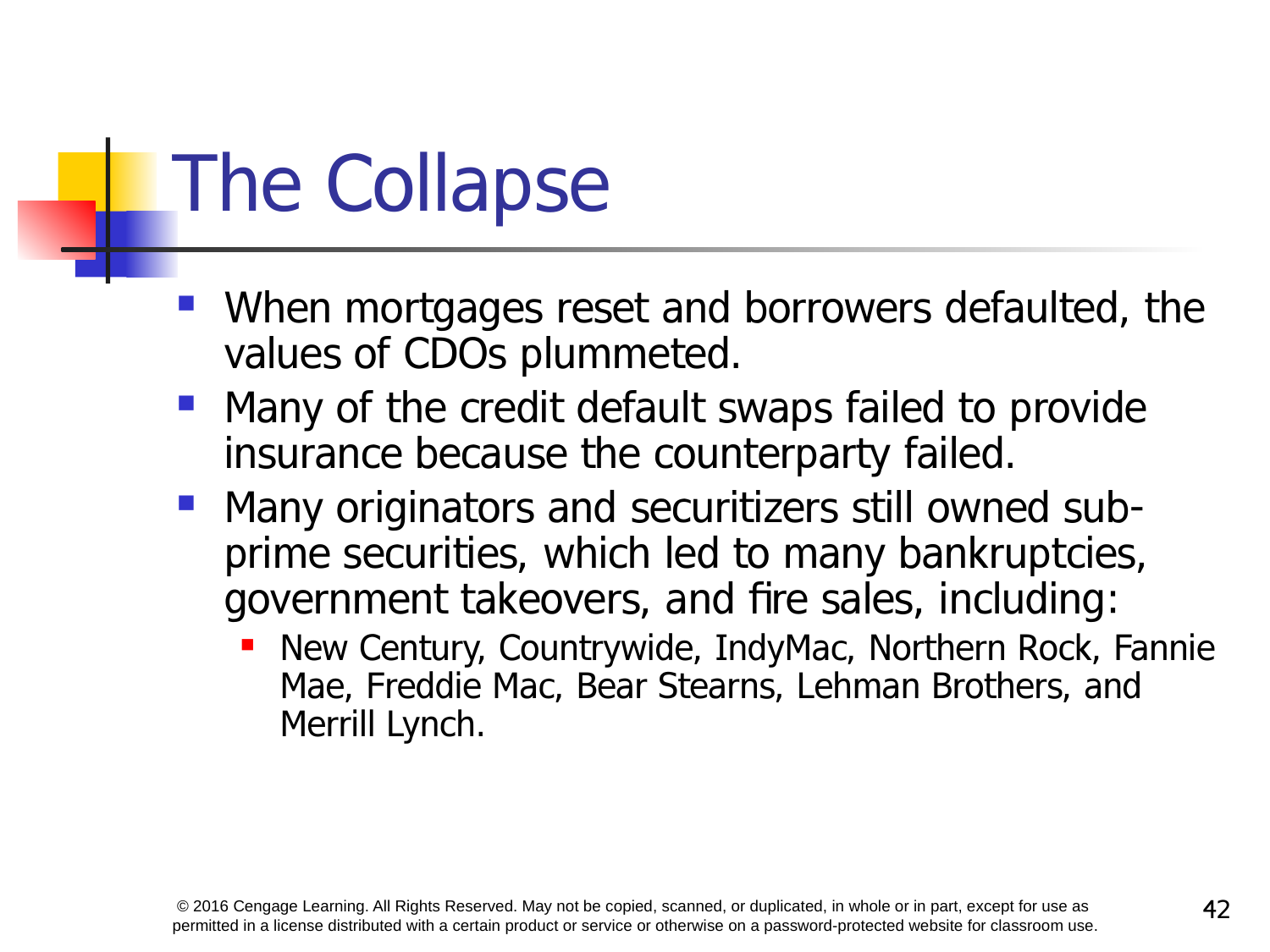

# The Collapse
When mortgages reset and borrowers defaulted, the values of CDOs plummeted.
Many of the credit default swaps failed to provide insurance because the counterparty failed.
Many originators and securitizers still owned sub-prime securities, which led to many bankruptcies, government takeovers, and fire sales, including:
New Century, Countrywide, IndyMac, Northern Rock, Fannie Mae, Freddie Mac, Bear Stearns, Lehman Brothers, and Merrill Lynch.

42